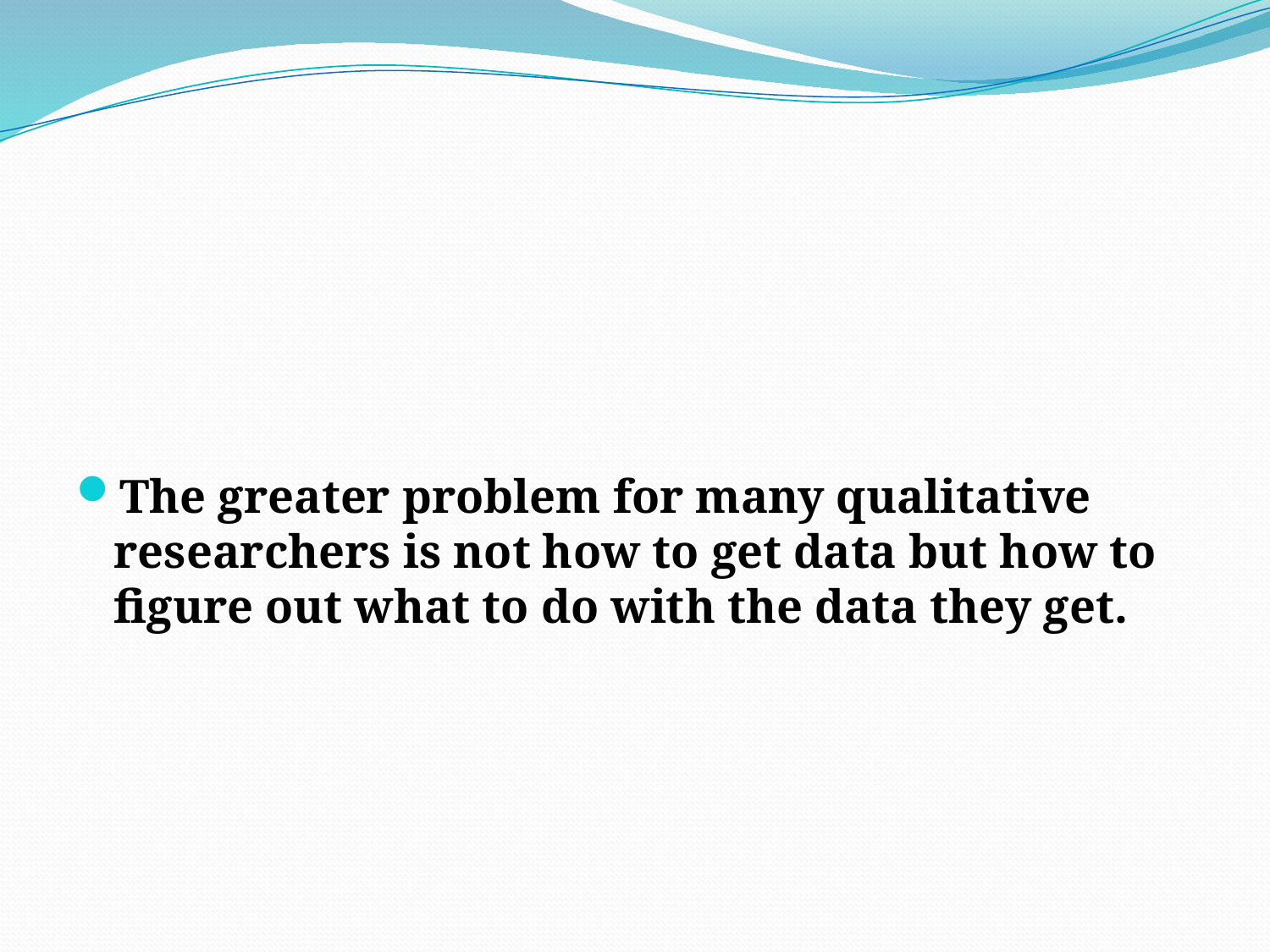

#

The greater problem for many qualitative researchers is not how to get data but how to figure out what to do with the data they get.